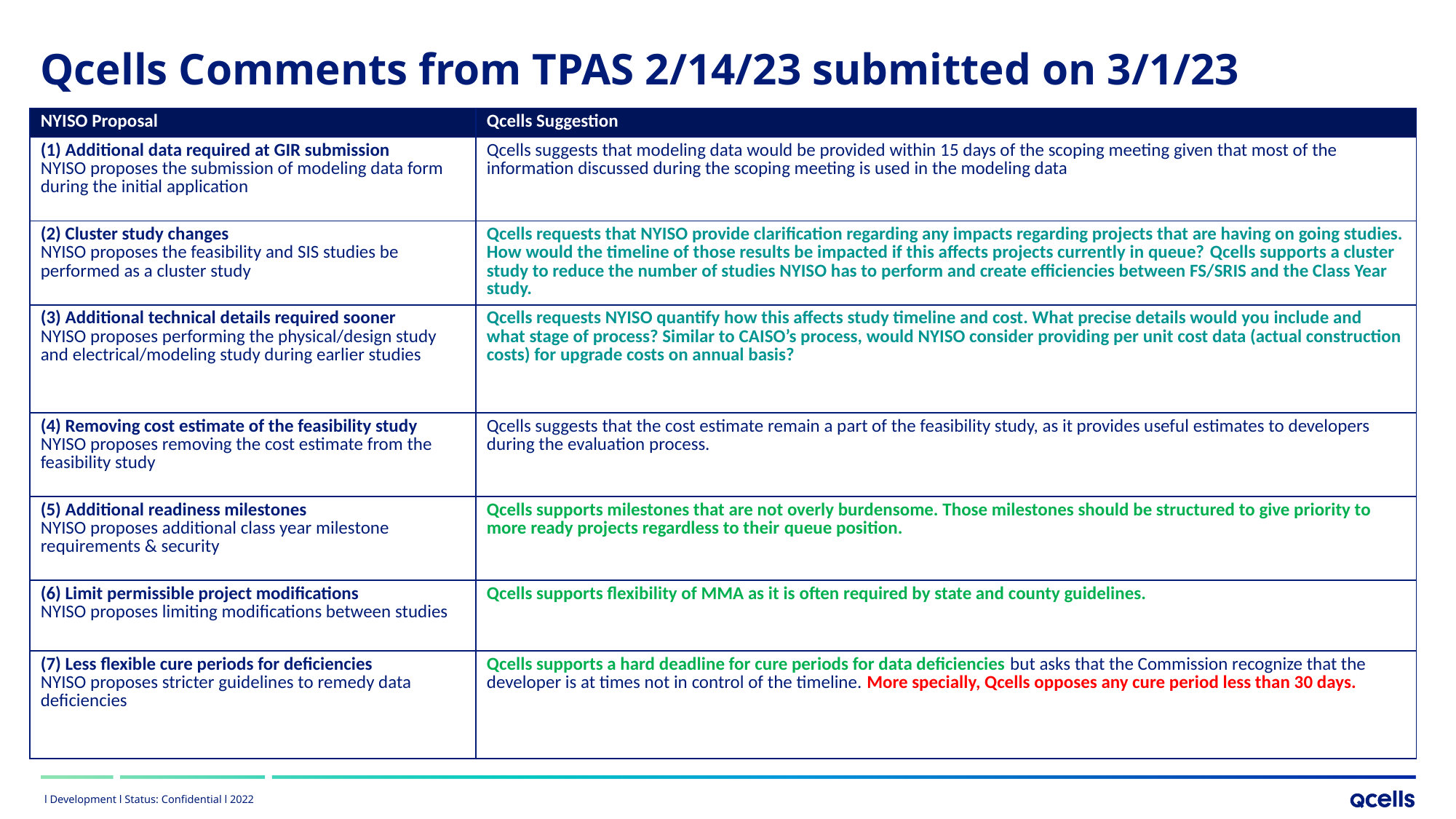

Qcells Comments from TPAS 2/14/23 submitted on 3/1/23

| NYISO Proposal | Qcells Suggestion |
| --- | --- |
| (1) Additional data required at GIR submission NYISO proposes the submission of modeling data form during the initial application | Qcells suggests that modeling data would be provided within 15 days of the scoping meeting given that most of the information discussed during the scoping meeting is used in the modeling data |
| (2) Cluster study changes NYISO proposes the feasibility and SIS studies be performed as a cluster study | Qcells requests that NYISO provide clarification regarding any impacts regarding projects that are having on going studies. How would the timeline of those results be impacted if this affects projects currently in queue? Qcells supports a cluster study to reduce the number of studies NYISO has to perform and create efficiencies between FS/SRIS and the Class Year study. |
| (3) Additional technical details required sooner NYISO proposes performing the physical/design study and electrical/modeling study during earlier studies | Qcells requests NYISO quantify how this affects study timeline and cost. What precise details would you include and what stage of process? Similar to CAISO’s process, would NYISO consider providing per unit cost data (actual construction costs) for upgrade costs on annual basis? |
| (4) Removing cost estimate of the feasibility study NYISO proposes removing the cost estimate from the feasibility study | Qcells suggests that the cost estimate remain a part of the feasibility study, as it provides useful estimates to developers during the evaluation process. |
| (5) Additional readiness milestones NYISO proposes additional class year milestone requirements & security | Qcells supports milestones that are not overly burdensome. Those milestones should be structured to give priority to more ready projects regardless to their queue position. |
| (6) Limit permissible project modifications NYISO proposes limiting modifications between studies | Qcells supports flexibility of MMA as it is often required by state and county guidelines. |
| (7) Less flexible cure periods for deficiencies NYISO proposes stricter guidelines to remedy data deficiencies | Qcells supports a hard deadline for cure periods for data deficiencies but asks that the Commission recognize that the developer is at times not in control of the timeline. More specially, Qcells opposes any cure period less than 30 days. |